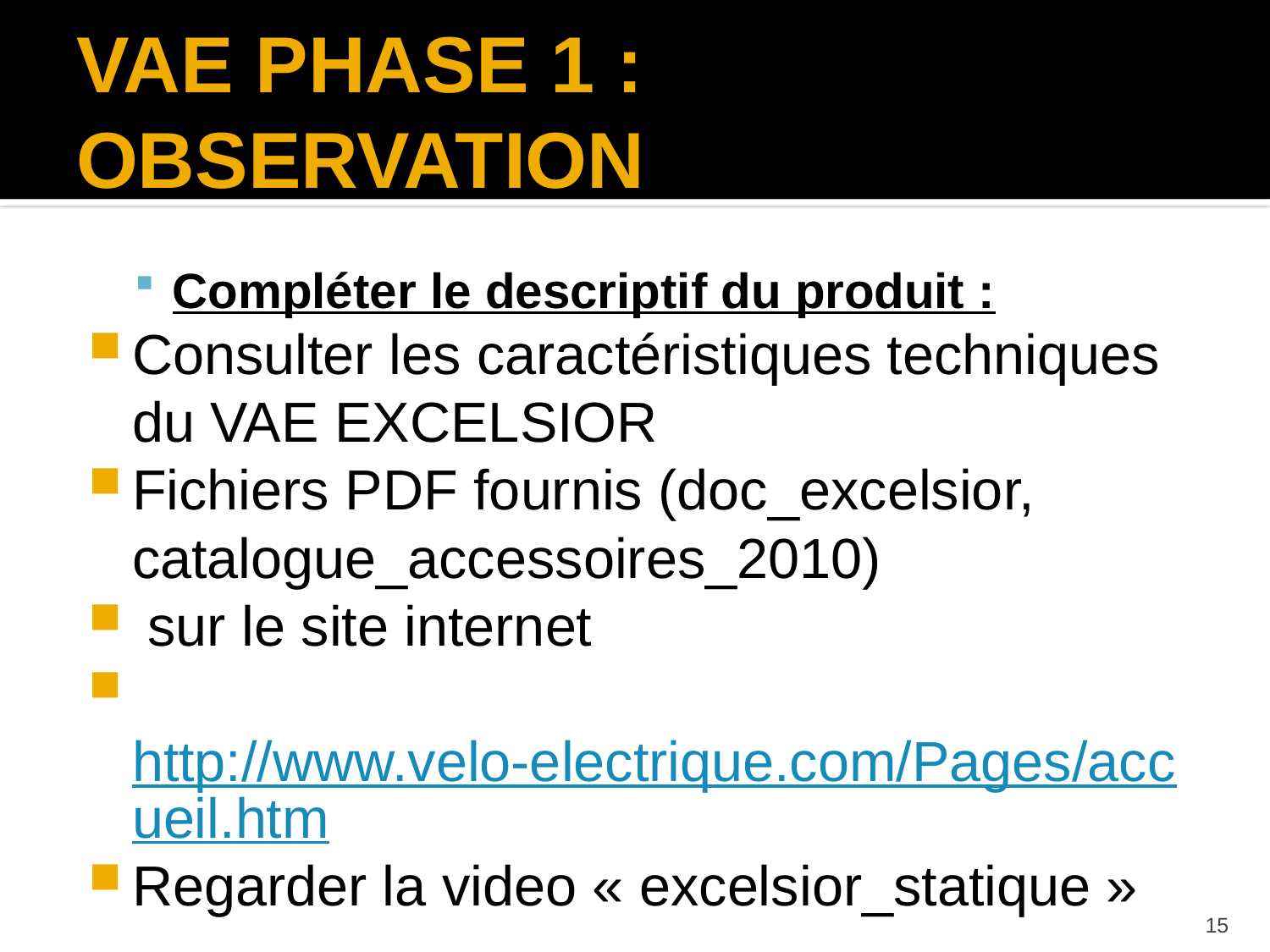

# VAE PHASE 1 : OBSERVATION
Compléter le descriptif du produit :
Consulter les caractéristiques techniques du VAE EXCELSIOR
Fichiers PDF fournis (doc_excelsior, catalogue_accessoires_2010)
 sur le site internet
 http://www.velo-electrique.com/Pages/accueil.htm
Regarder la video « excelsior_statique »

15